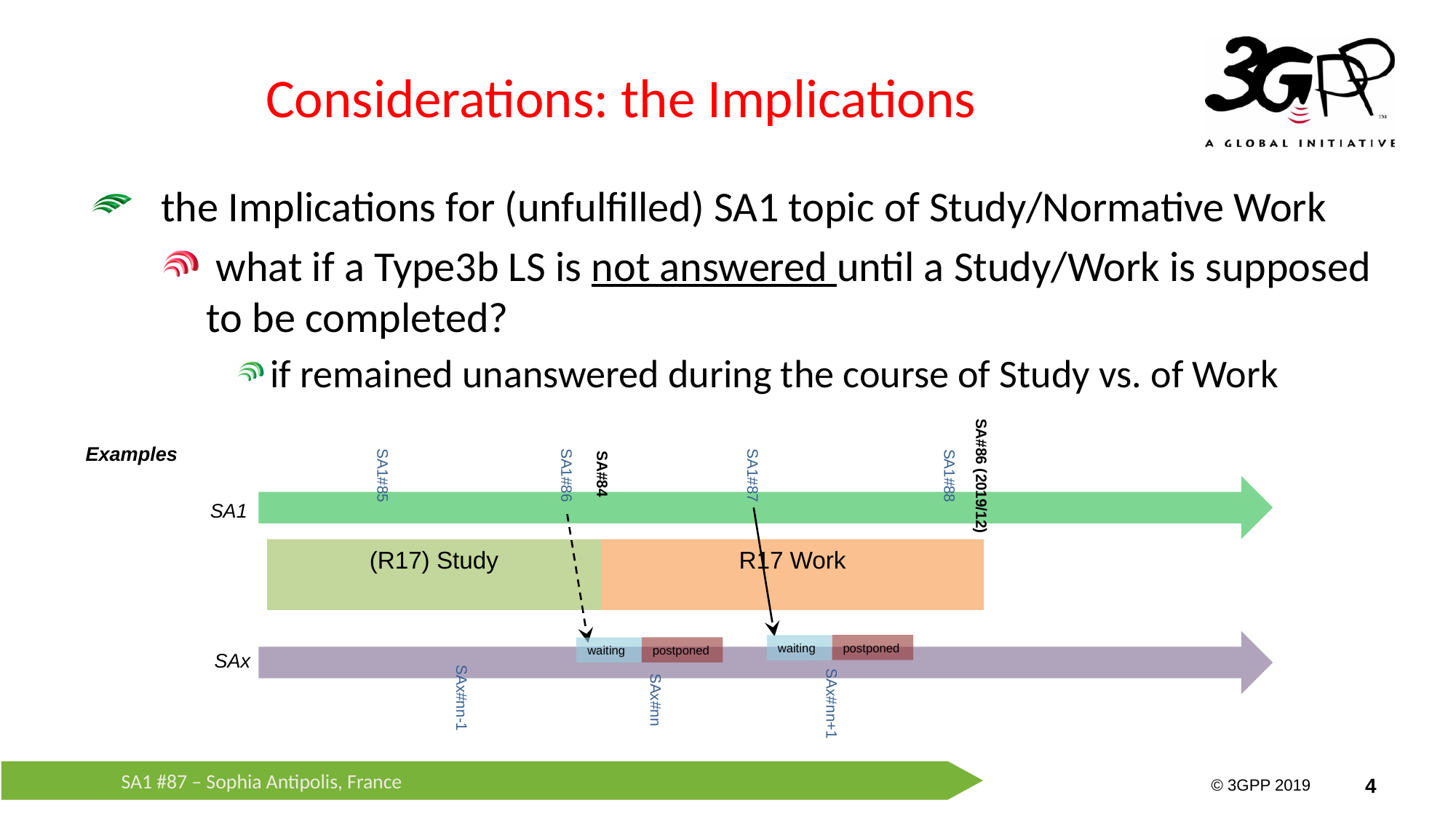

# Considerations: the Implications
the Implications for (unfulfilled) SA1 topic of Study/Normative Work
 what if a Type3b LS is not answered until a Study/Work is supposed to be completed?
if remained unanswered during the course of Study vs. of Work

Examples
SA#84
SA1#86
SA1#85
SA1#87
SA1#88
SA#86 (2019/12)

SA1
(R17) Study
R17 Work

postponed
waiting
postponed
waiting
SAx
SAx#nn-1
SAx#nn
SAx#nn+1